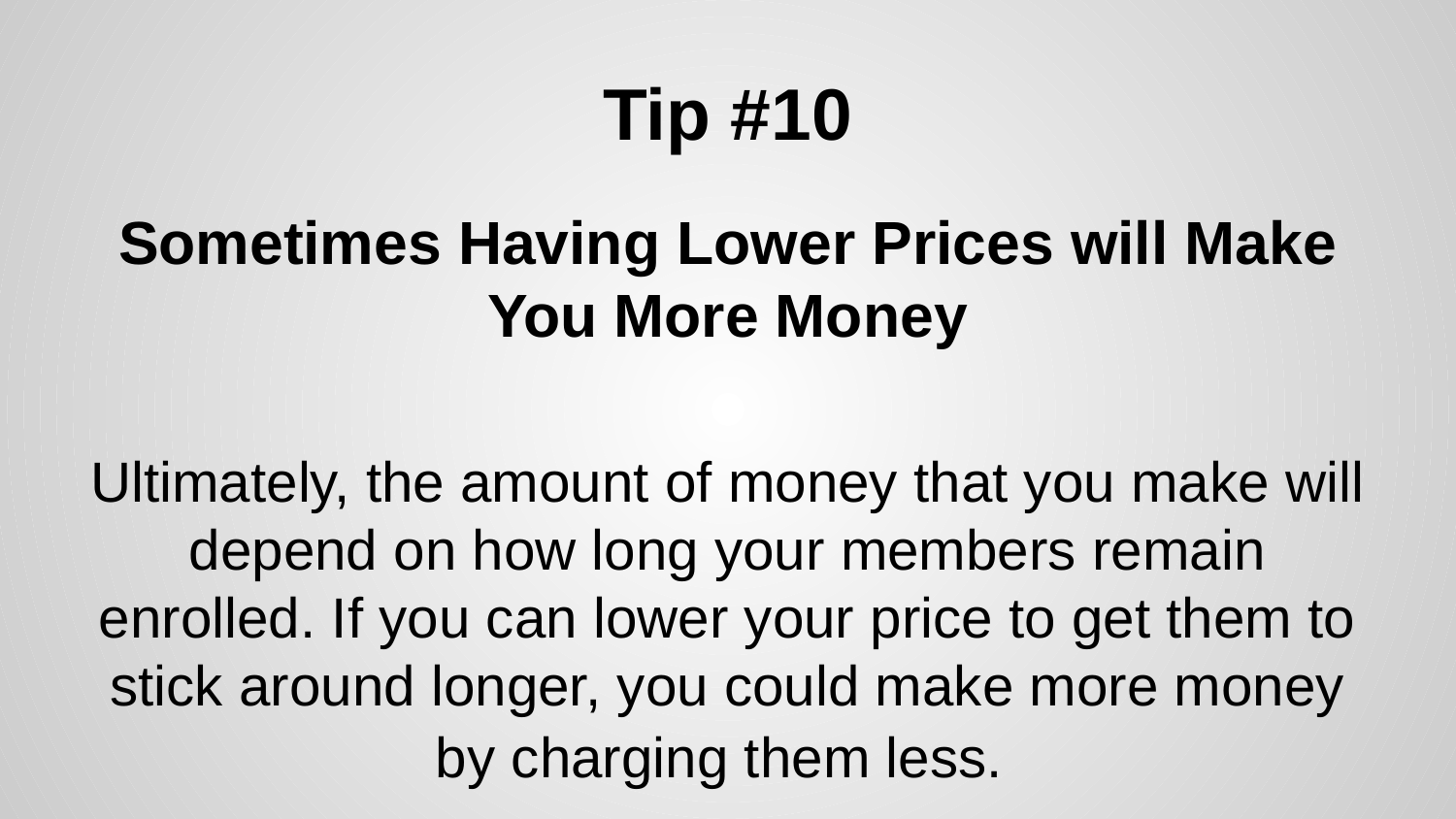

# Tip #10
Sometimes Having Lower Prices will Make You More Money

Ultimately, the amount of money that you make will depend on how long your members remain enrolled. If you can lower your price to get them to stick around longer, you could make more money by charging them less.